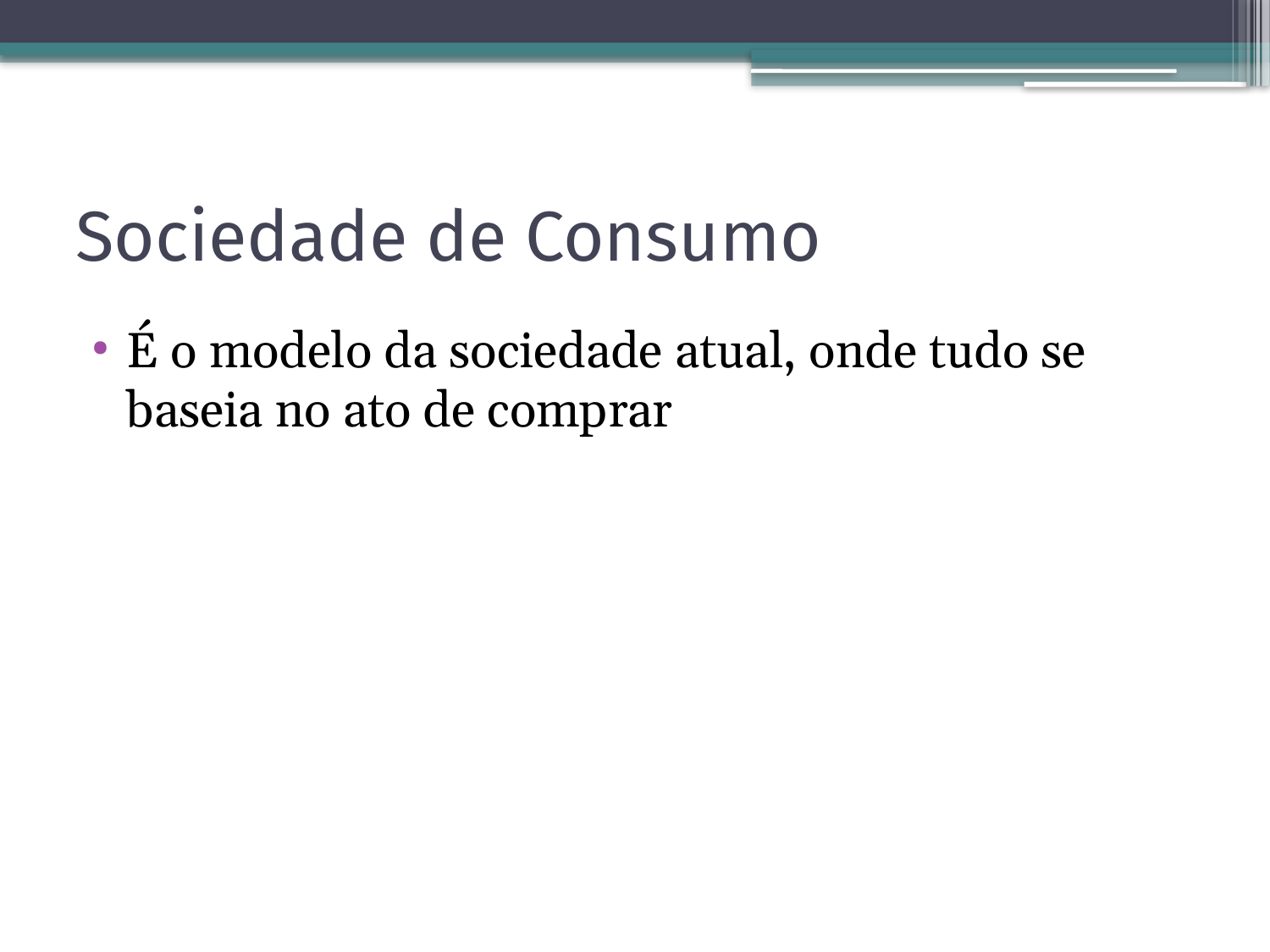

# Sociedade de Consumo
É o modelo da sociedade atual, onde tudo se baseia no ato de comprar